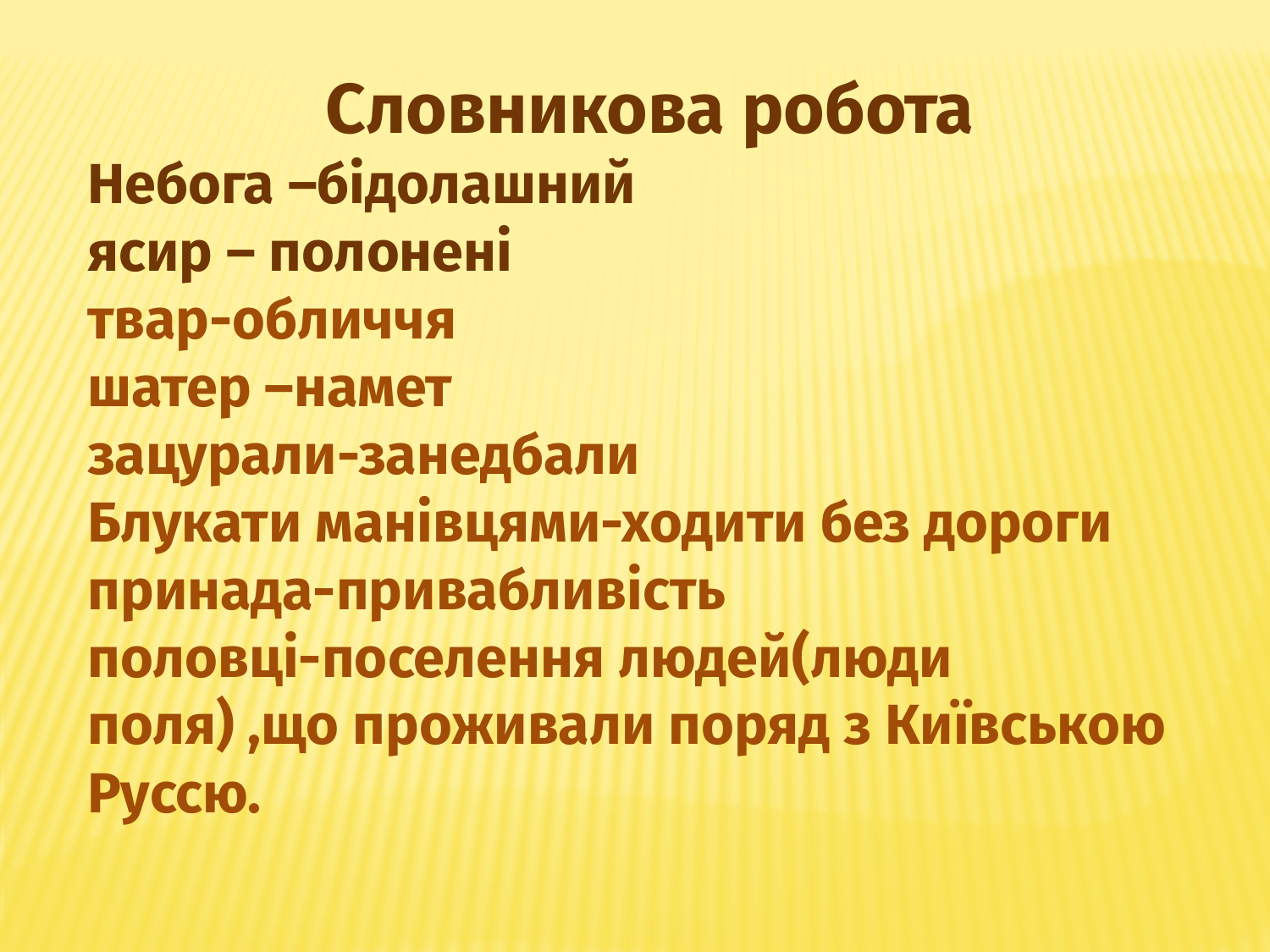

Словникова робота
Небога –бідолашний
ясир – полонені
твар-обличчя
шатер –намет
зацурали-занедбали
Блукати манівцями-ходити без дороги
принада-привабливість
половці-поселення людей(люди поля) ,що проживали поряд з Київською Руссю.